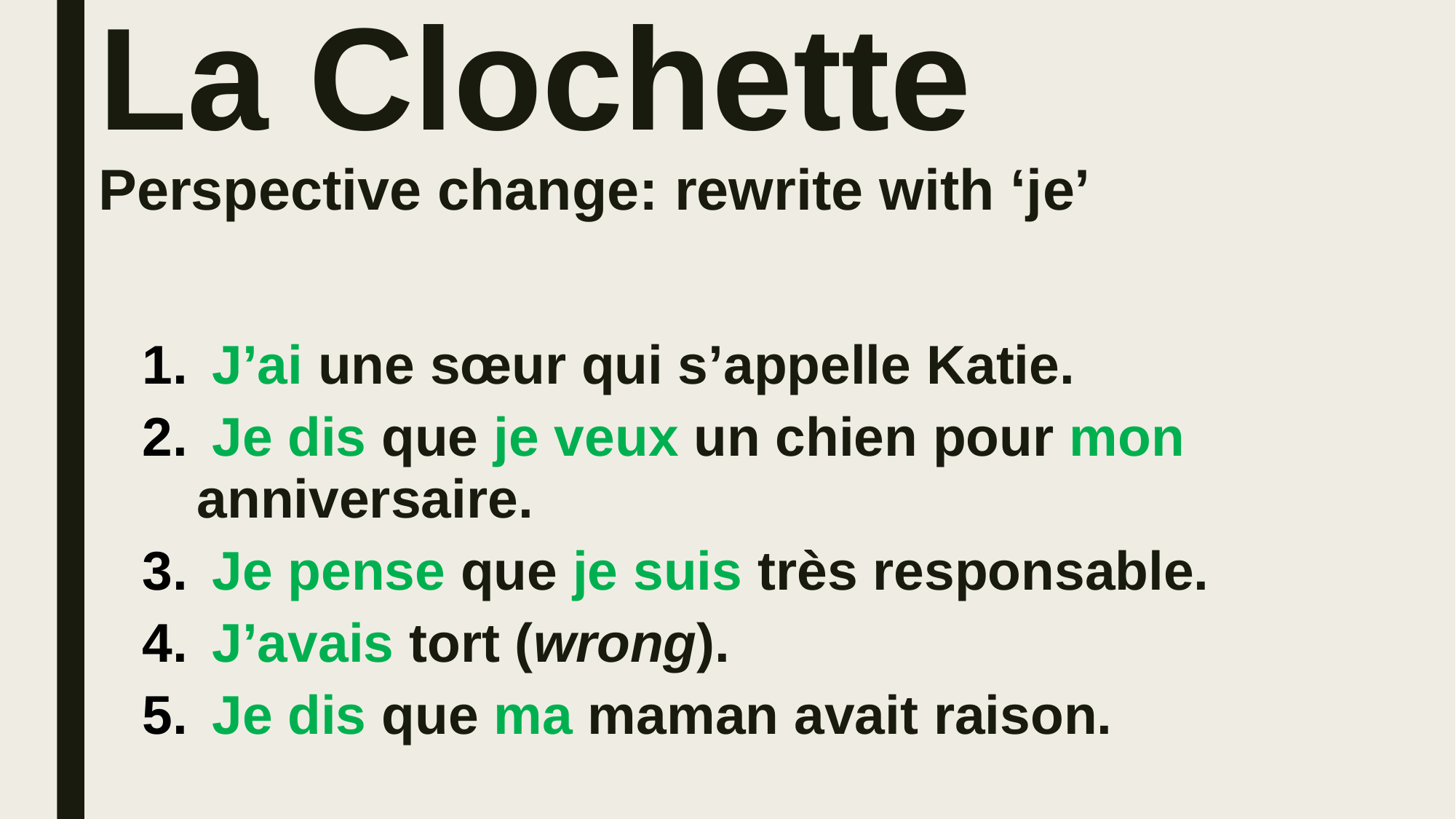

# La Clochette Perspective change: rewrite with ‘je’
 J’ai une sœur qui s’appelle Katie.
 Je dis que je veux un chien pour mon anniversaire.
 Je pense que je suis très responsable.
 J’avais tort (wrong).
 Je dis que ma maman avait raison.